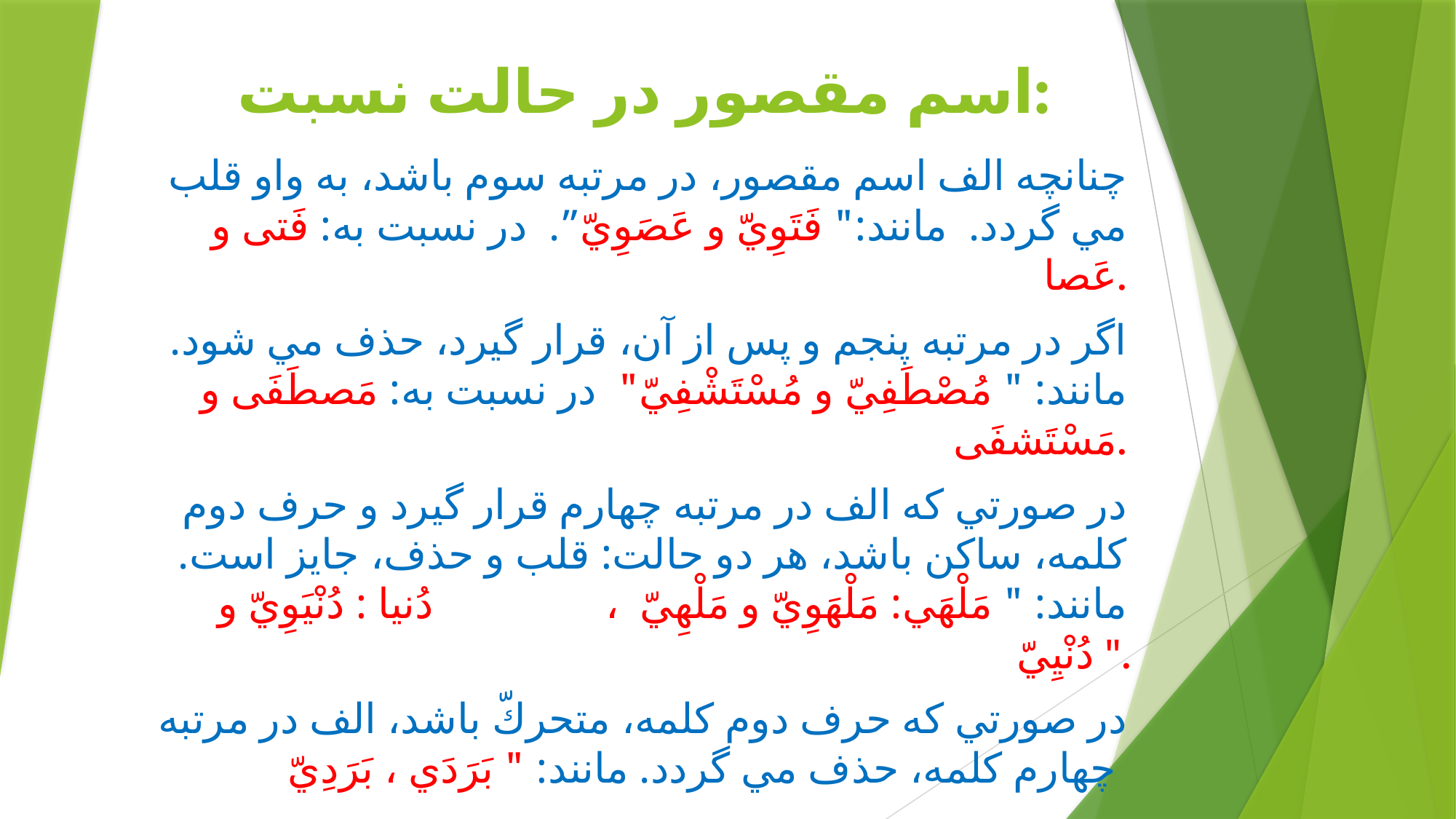

# اسم مقصور در حالت نسبت:
چنانچه الف اسم مقصور، در مرتبه سوم باشد، به واو قلب مي گردد.  مانند:" فَتَوِيّ و عَصَوِيّ”.  در نسبت به: فَتی و عَصا.
اگر در مرتبه پنجم و پس از آن، قرار گيرد، حذف مي شود. مانند: " مُصْطَفِيّ و مُسْتَشْفِيّ"  در نسبت به: مَصطَفَی و مَسْتَشفَی.
در صورتي كه الف در مرتبه چهارم قرار گيرد و حرف دوم كلمه، ساكن باشد، هر دو حالت: قلب و حذف، جايز است. مانند: " مَلْهَي: مَلْهَوِيّ و مَلْهِيّ  ،                دُنيا : دُنْيَوِيّ و دُنْيِيّ ".
در صورتي كه حرف دوم كلمه، متحركّ باشد، الف در مرتبه چهارم كلمه، حذف مي گردد. مانند: " بَرَدَي ، بَرَدِيّ